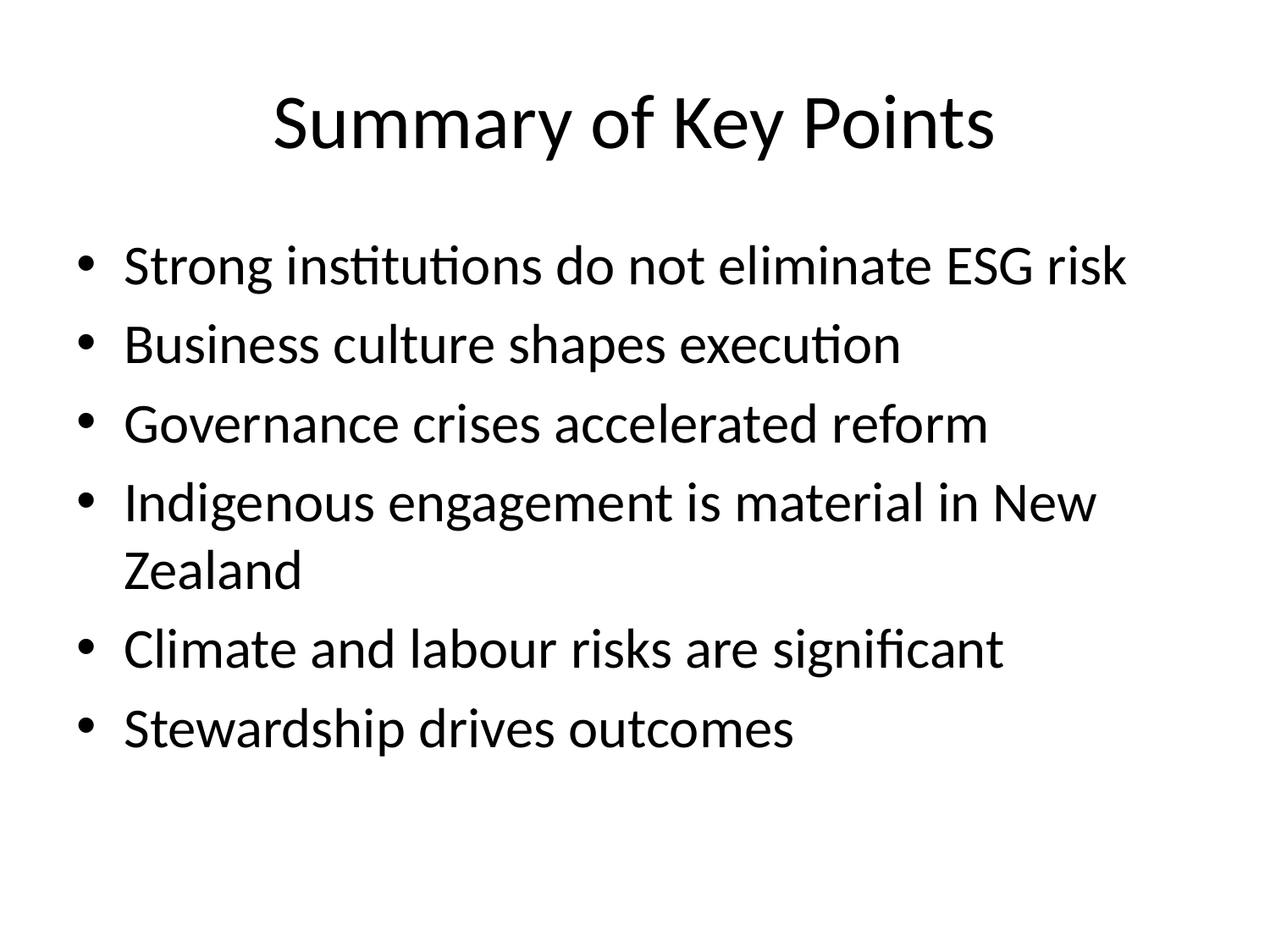

# Summary of Key Points
Strong institutions do not eliminate ESG risk
Business culture shapes execution
Governance crises accelerated reform
Indigenous engagement is material in New Zealand
Climate and labour risks are significant
Stewardship drives outcomes